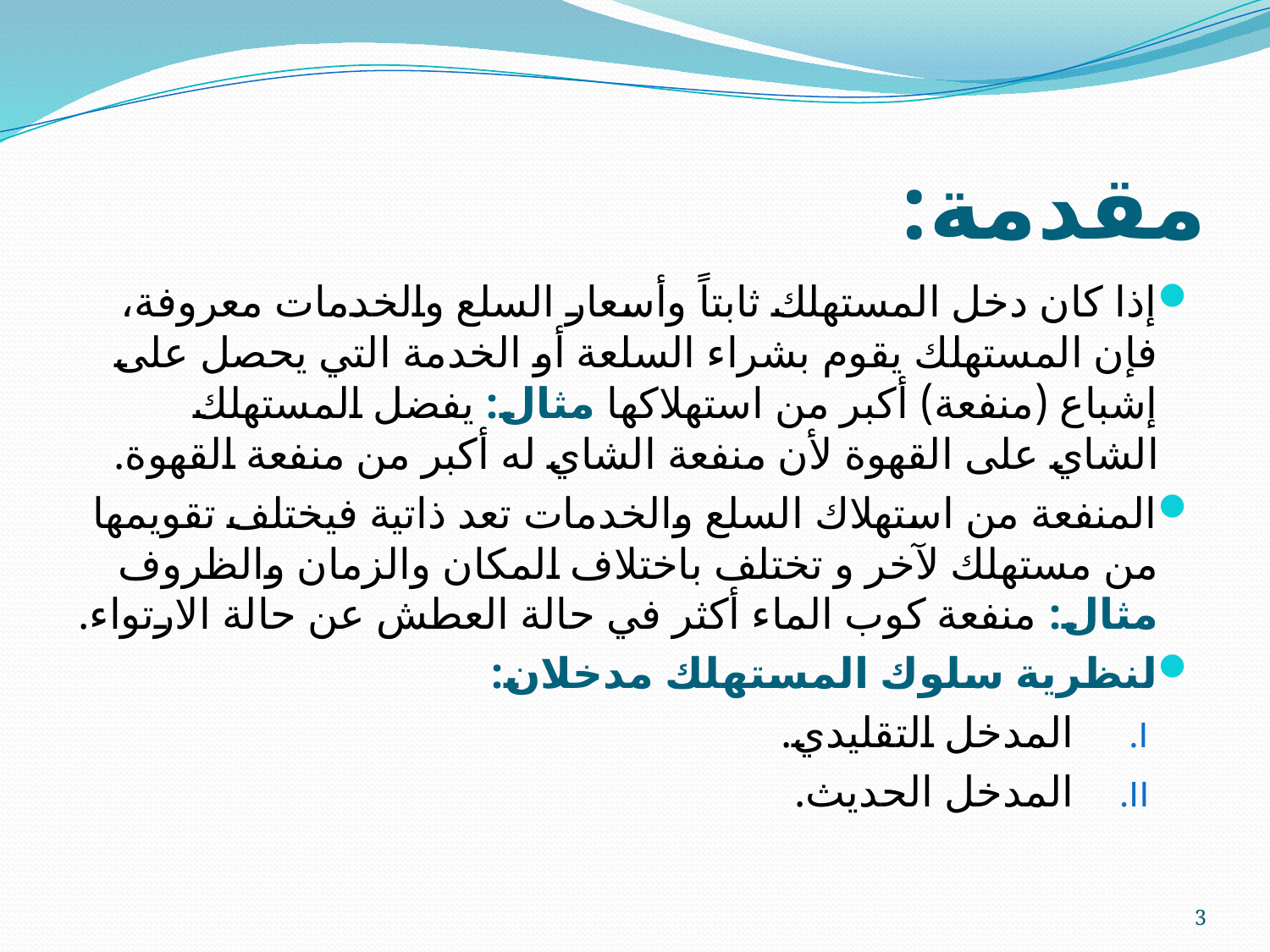

# مقدمة:
إذا كان دخل المستهلك ثابتاً وأسعار السلع والخدمات معروفة، فإن المستهلك يقوم بشراء السلعة أو الخدمة التي يحصل على إشباع (منفعة) أكبر من استهلاكها مثال: يفضل المستهلك الشاي على القهوة لأن منفعة الشاي له أكبر من منفعة القهوة.
المنفعة من استهلاك السلع والخدمات تعد ذاتية فيختلف تقويمها من مستهلك لآخر و تختلف باختلاف المكان والزمان والظروف مثال: منفعة كوب الماء أكثر في حالة العطش عن حالة الارتواء.
لنظرية سلوك المستهلك مدخلان:
المدخل التقليدي.
المدخل الحديث.
3